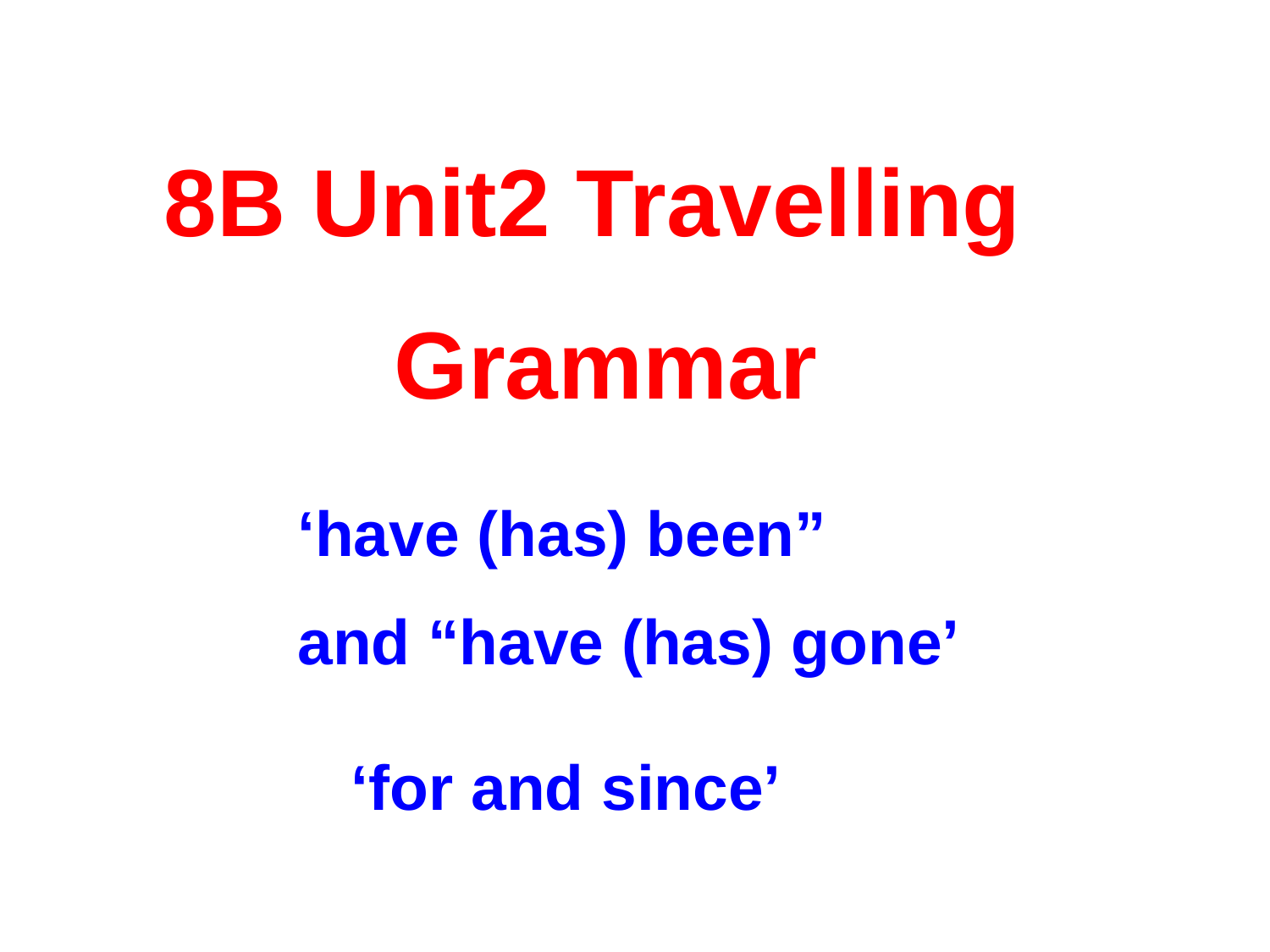

8B Unit2 Travelling
Grammar
‘have (has) been”
and “have (has) gone’
‘for and since’